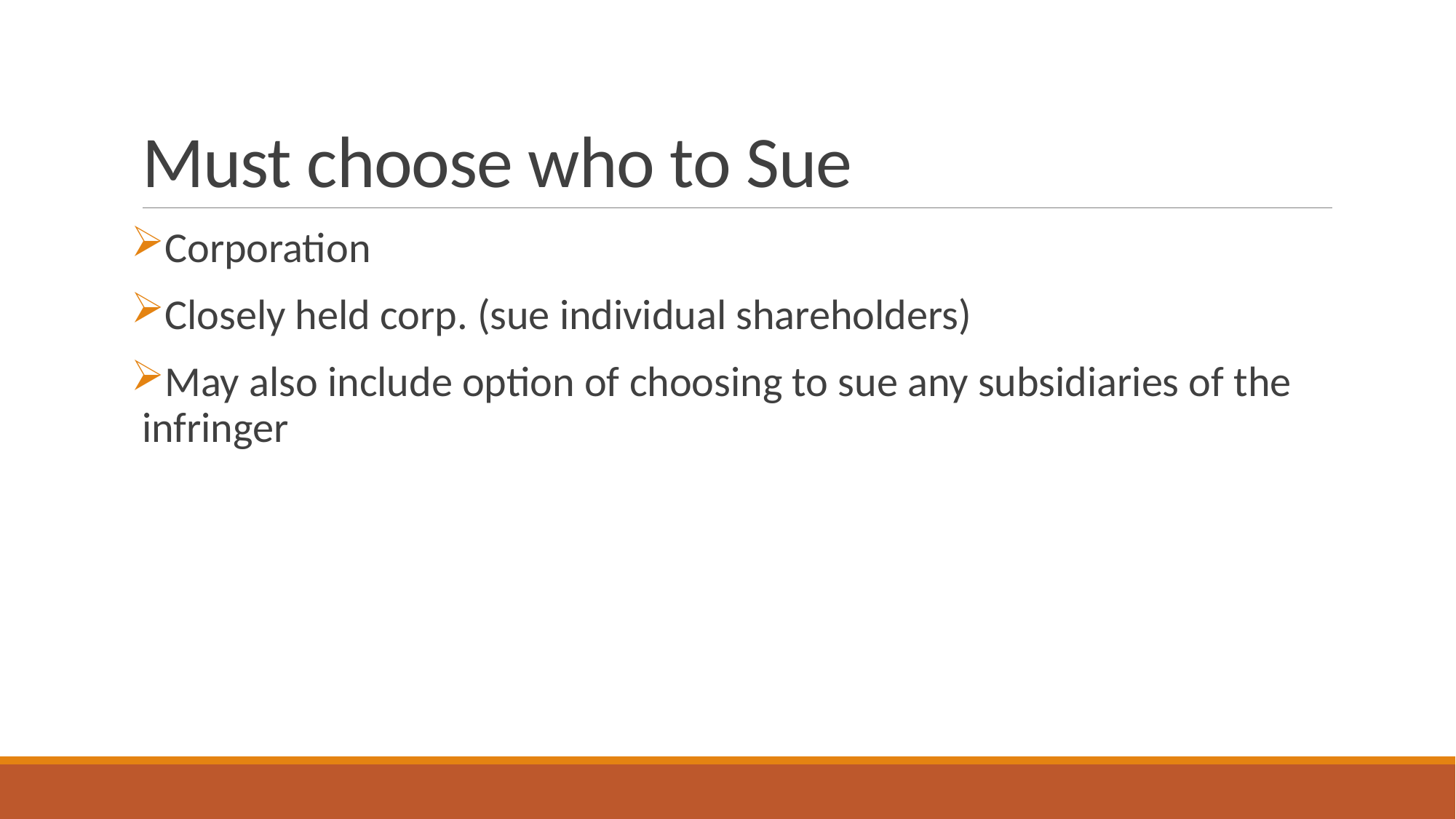

# Must choose who to Sue
Corporation
Closely held corp. (sue individual shareholders)
May also include option of choosing to sue any subsidiaries of the infringer